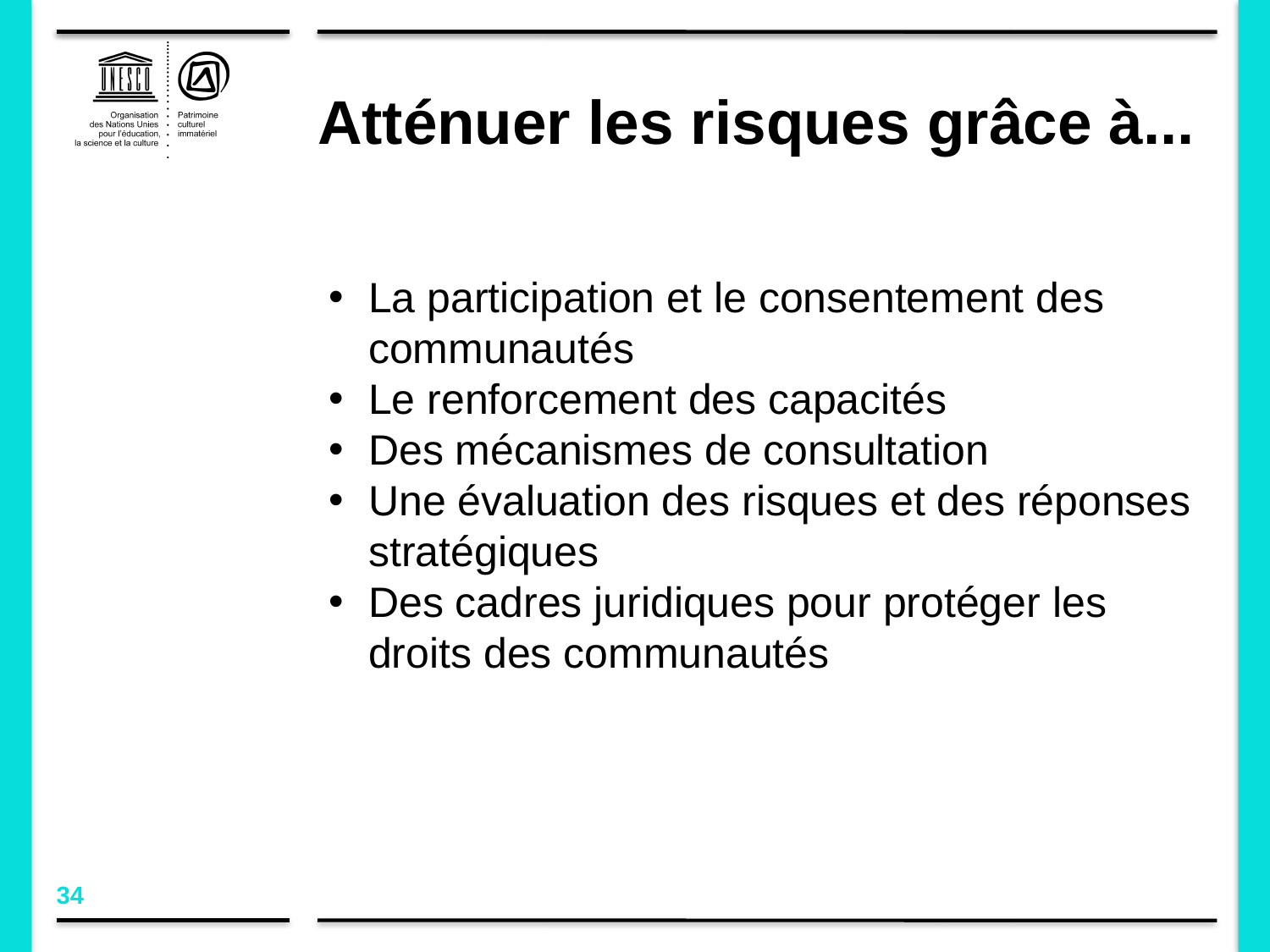

# Atténuer les risques grâce à...
La participation et le consentement des communautés
Le renforcement des capacités
Des mécanismes de consultation
Une évaluation des risques et des réponses stratégiques
Des cadres juridiques pour protéger les droits des communautés